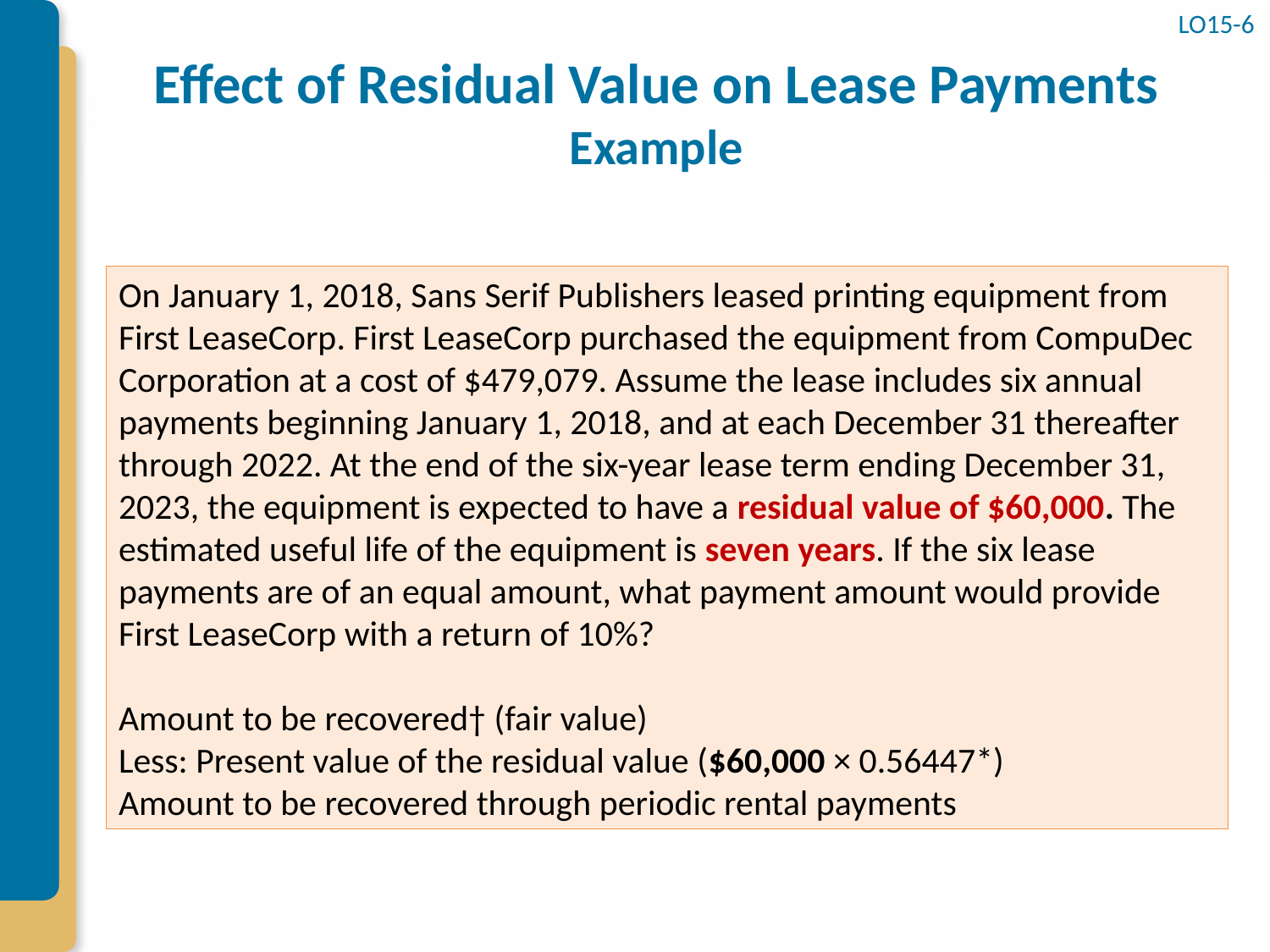

LO15-6
# Effect of Residual Value on Lease Payments Example
On January 1, 2018, Sans Serif Publishers leased printing equipment from First LeaseCorp. First LeaseCorp purchased the equipment from CompuDec Corporation at a cost of $479,079. Assume the lease includes six annual payments beginning January 1, 2018, and at each December 31 thereafter through 2022. At the end of the six-year lease term ending December 31, 2023, the equipment is expected to have a residual value of $60,000. The estimated useful life of the equipment is seven years. If the six lease payments are of an equal amount, what payment amount would provide First LeaseCorp with a return of 10%?

Amount to be recovered† (fair value)
Less: Present value of the residual value ($60,000 × 0.56447*)
Amount to be recovered through periodic rental payments